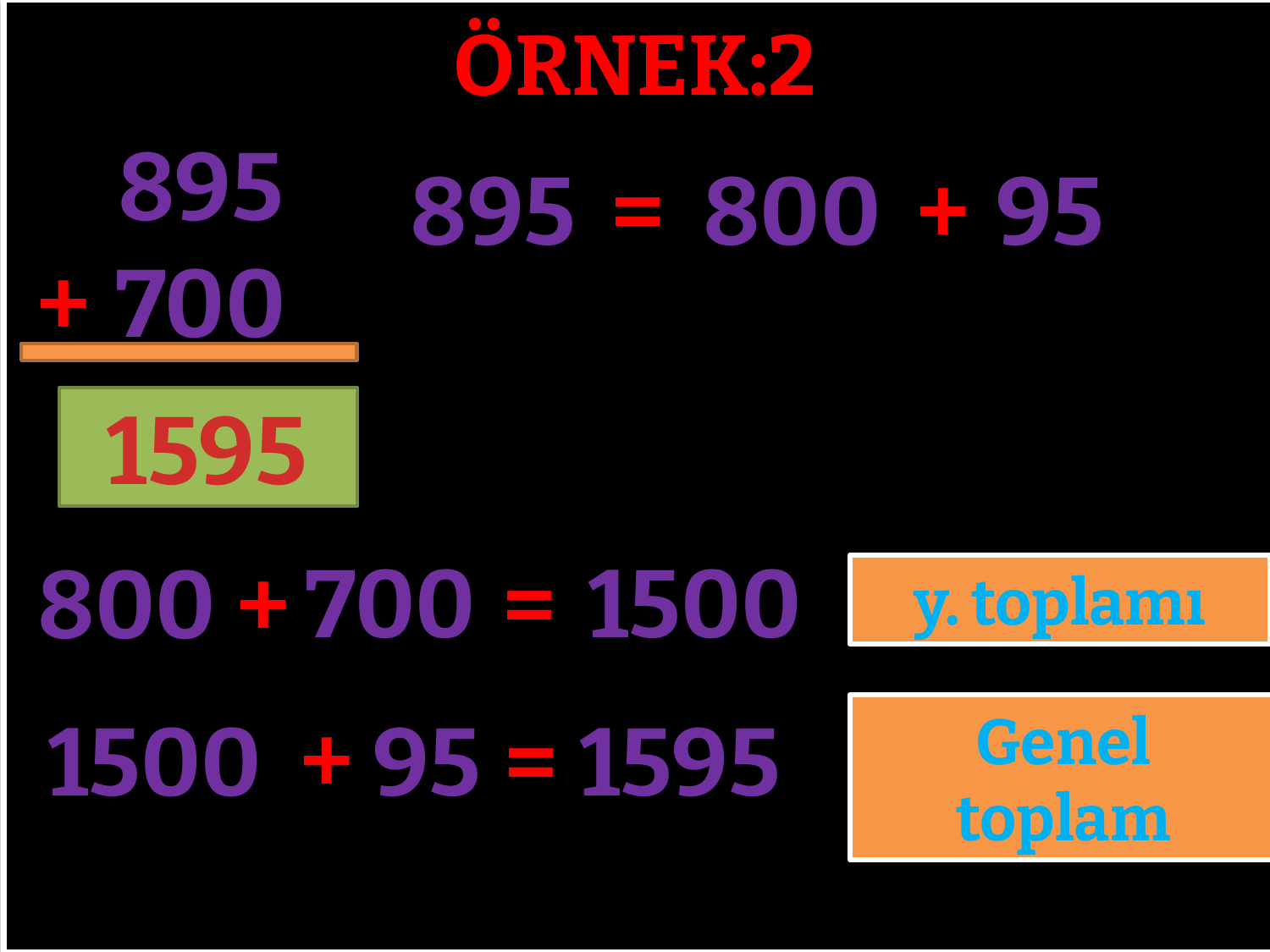

ÖRNEK:2
895
895
=
800
+
95
+
700
#

1595

700
1500
800
+
=
y. toplamı
+
1500
95
=
1595
Genel toplam